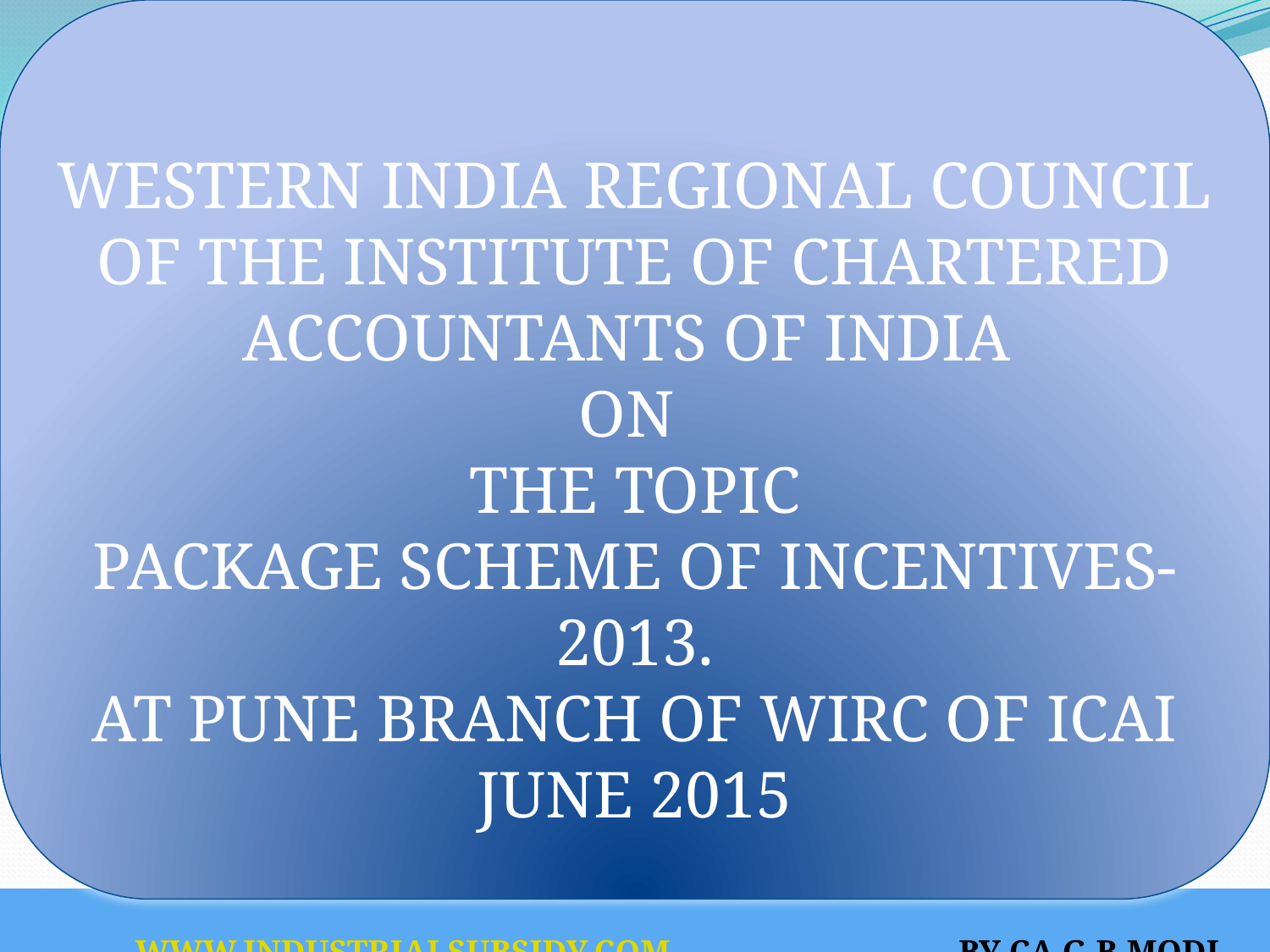

WESTERN INDIA REGIONAL COUNCIL OF THE INSTITUTE OF CHARTERED ACCOUNTANTS OF INDIA
ON
THE TOPIC
PACKAGE SCHEME OF INCENTIVES-2013.
AT PUNE BRANCH OF WIRC OF ICAI
JUNE 2015

 WWW.INDUSTRIALSUBSIDY.COM                                   BY CA G.B.MODI